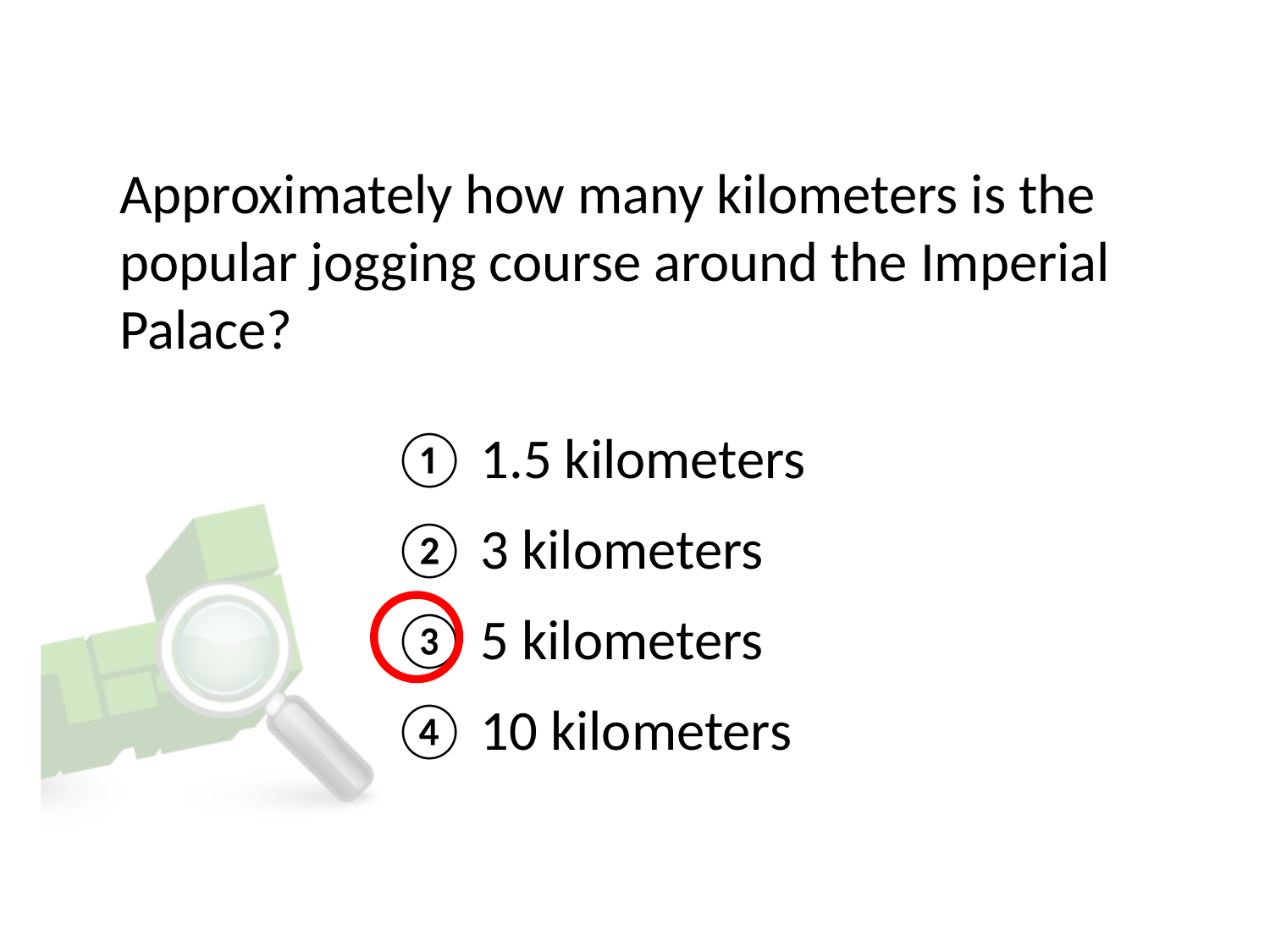

# Approximately how many kilometers is the popular jogging course around the Imperial Palace?
① 1.5 kilometers
② 3 kilometers
③ 5 kilometers
④ 10 kilometers